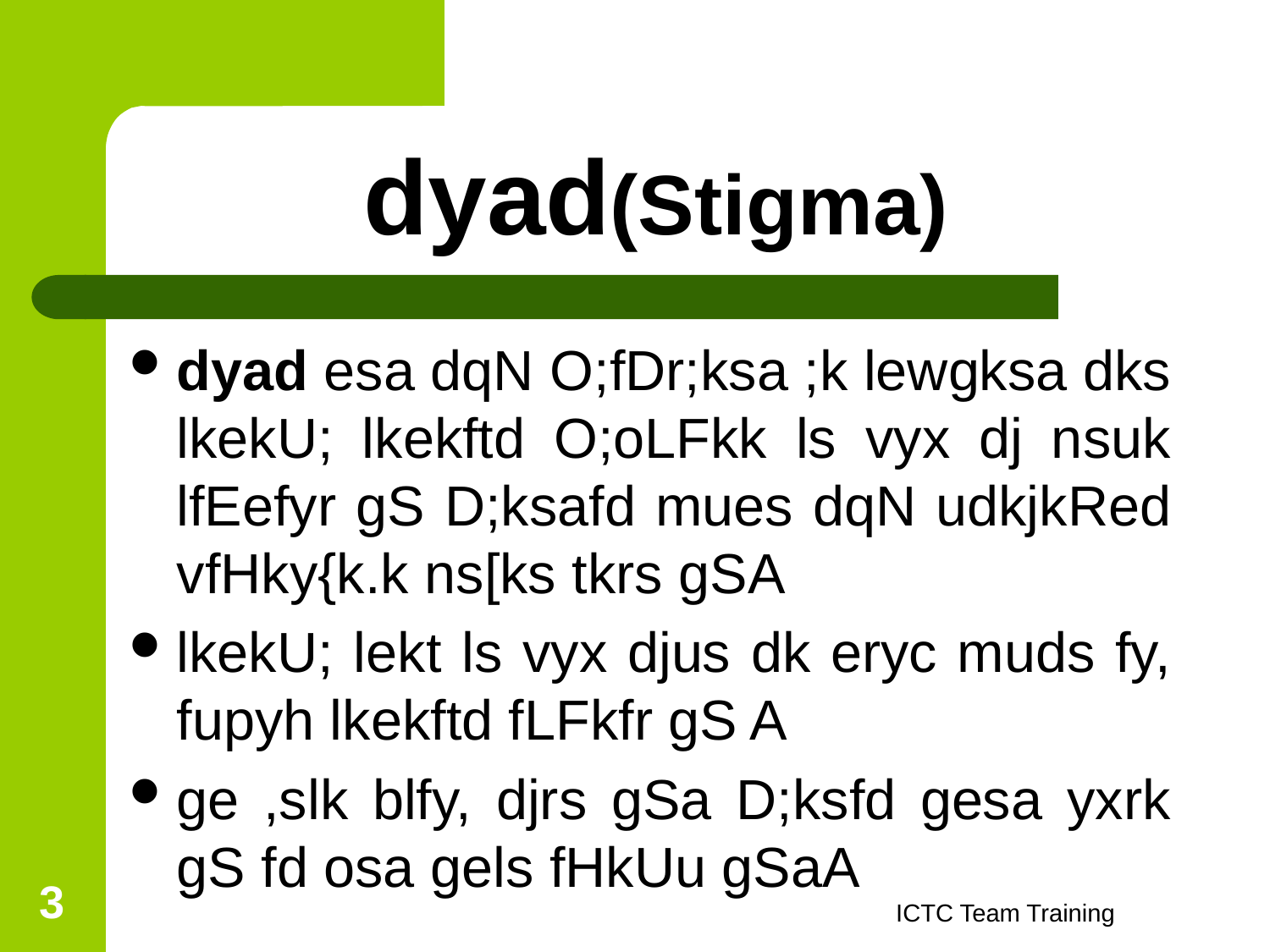

# dyad(Stigma)
dyad esa dqN O;fDr;ksa ;k lewgksa dks lkekU; lkekftd O;oLFkk ls vyx dj nsuk lfEefyr gS D;ksafd mues dqN udkjkRed vfHky{k.k ns[ks tkrs gSA
lkekU; lekt ls vyx djus dk eryc muds fy, fupyh lkekftd fLFkfr gS A
ge ,slk blfy, djrs gSa D;ksfd gesa yxrk gS fd osa gels fHkUu gSaA
3
ICTC Team Training